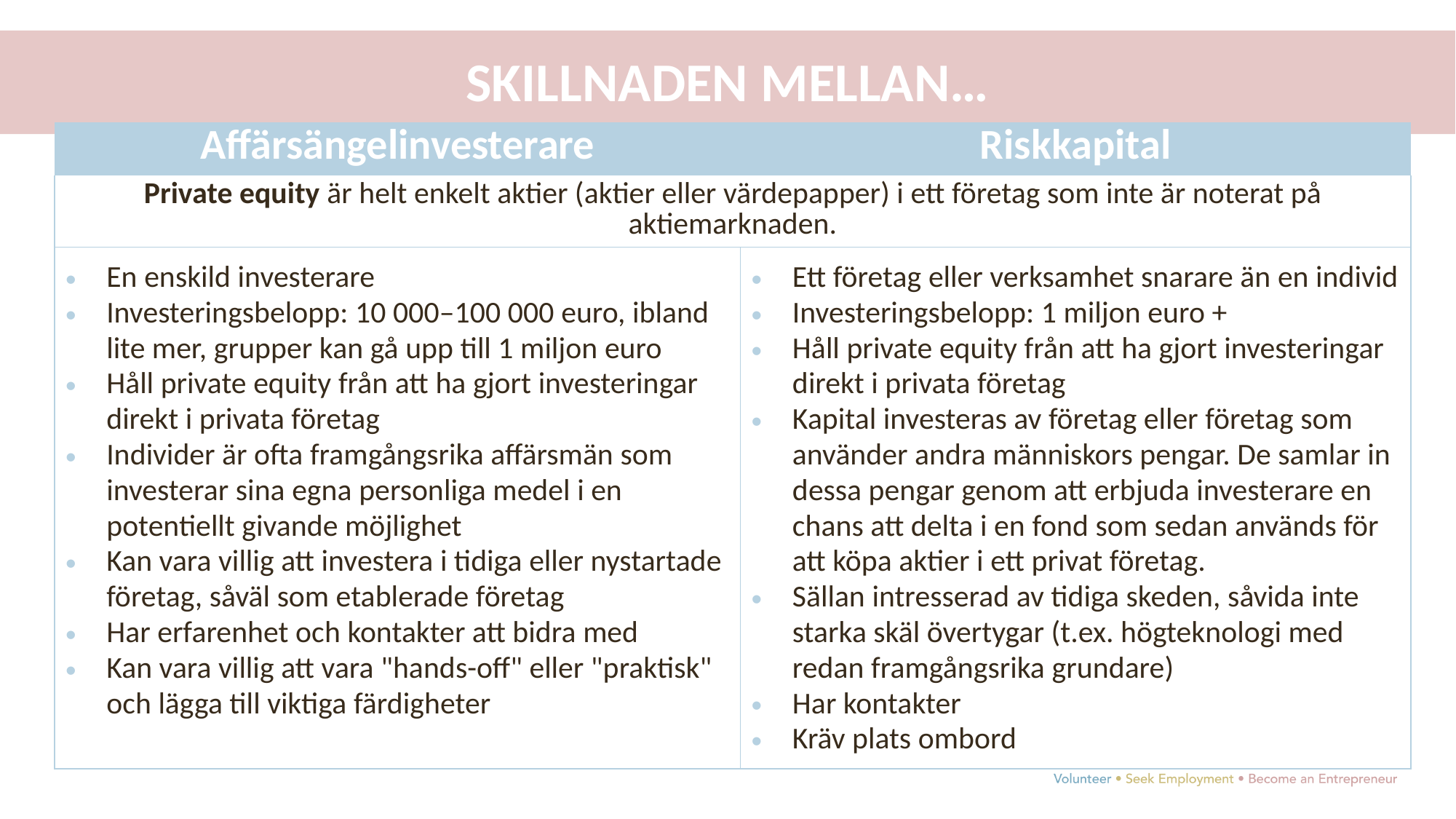

SKILLNADEN MELLAN…

| Affärsängelinvesterare | Riskkapital |
| --- | --- |
| Private equity är helt enkelt aktier (aktier eller värdepapper) i ett företag som inte är noterat på aktiemarknaden. |  |
| En enskild investerare Investeringsbelopp: 10 000–100 000 euro, ibland lite mer, grupper kan gå upp till 1 miljon euro Håll private equity från att ha gjort investeringar direkt i privata företag Individer är ofta framgångsrika affärsmän som investerar sina egna personliga medel i en potentiellt givande möjlighet Kan vara villig att investera i tidiga eller nystartade företag, såväl som etablerade företag Har erfarenhet och kontakter att bidra med Kan vara villig att vara "hands-off" eller "praktisk" och lägga till viktiga färdigheter | Ett företag eller verksamhet snarare än en individ Investeringsbelopp: 1 miljon euro + Håll private equity från att ha gjort investeringar direkt i privata företag Kapital investeras av företag eller företag som använder andra människors pengar. De samlar in dessa pengar genom att erbjuda investerare en chans att delta i en fond som sedan används för att köpa aktier i ett privat företag. Sällan intresserad av tidiga skeden, såvida inte starka skäl övertygar (t.ex. högteknologi med redan framgångsrika grundare) Har kontakter Kräv plats ombord |